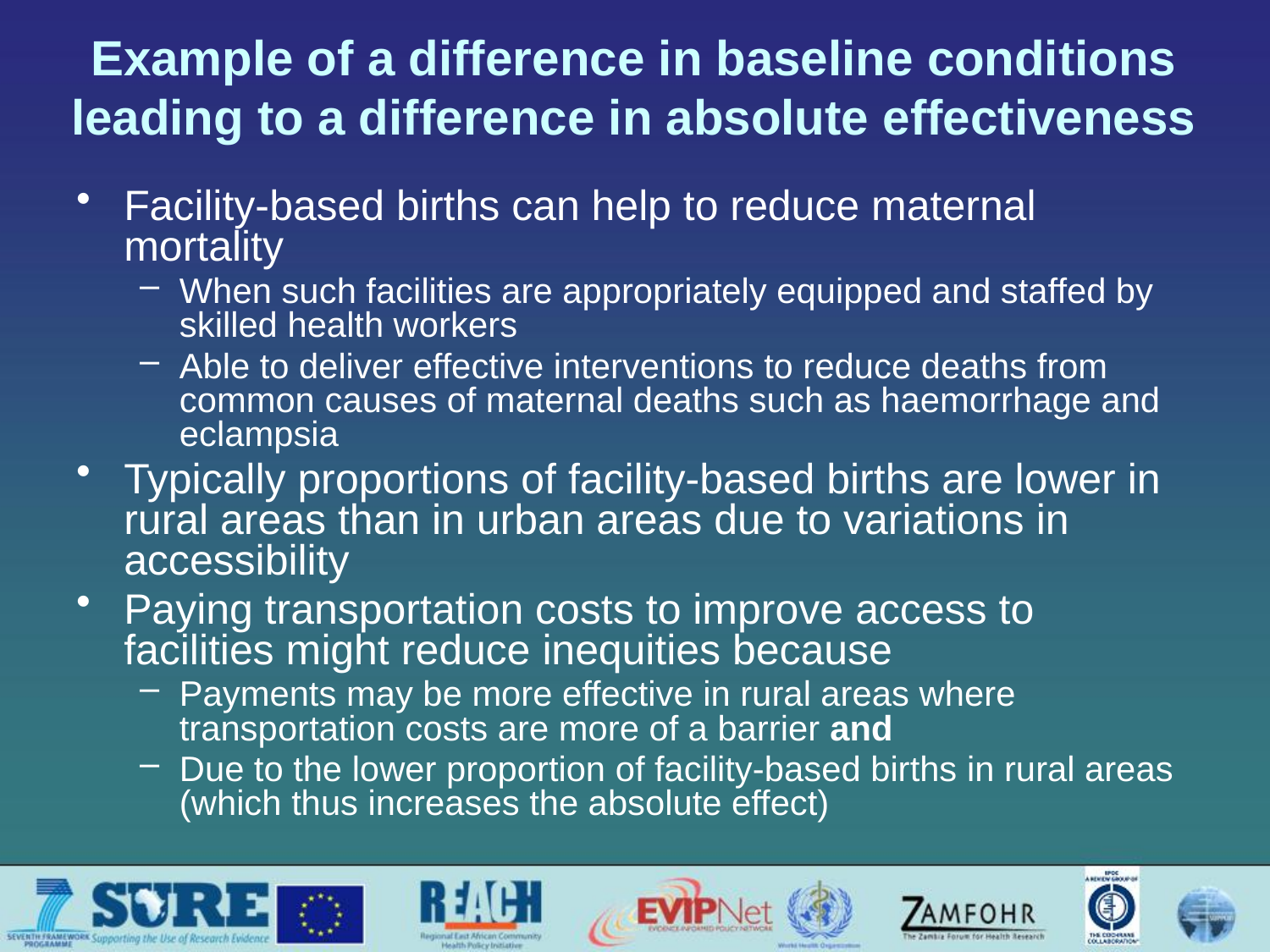

# Example of a difference in baseline conditions leading to a difference in absolute effectiveness
Facility-based births can help to reduce maternal mortality
When such facilities are appropriately equipped and staffed by skilled health workers
Able to deliver effective interventions to reduce deaths from common causes of maternal deaths such as haemorrhage and eclampsia
Typically proportions of facility-based births are lower in rural areas than in urban areas due to variations in accessibility
Paying transportation costs to improve access to facilities might reduce inequities because
Payments may be more effective in rural areas where transportation costs are more of a barrier and
Due to the lower proportion of facility-based births in rural areas (which thus increases the absolute effect)